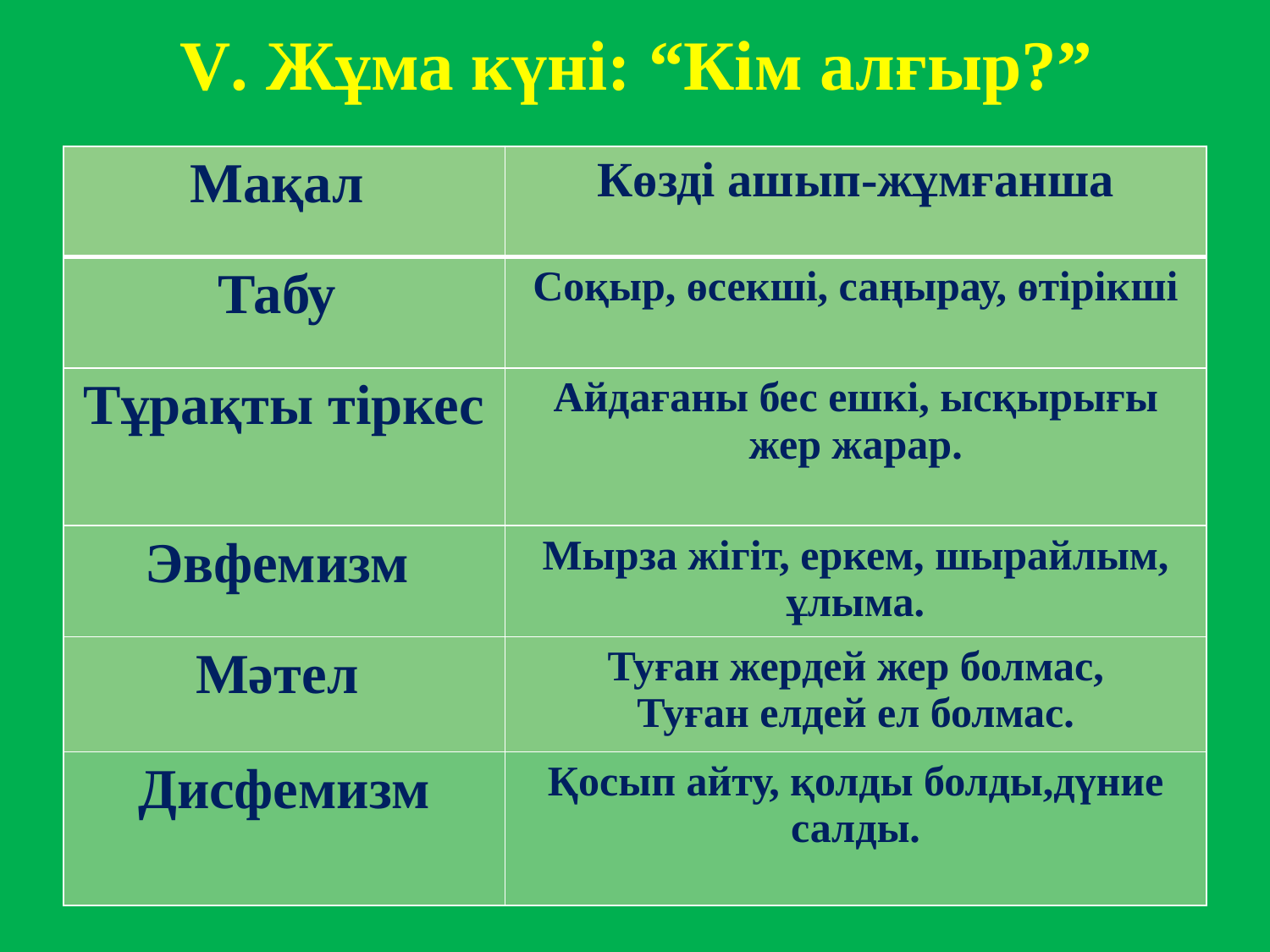

# V. Жұма күні: “Кім алғыр?”
| Мақал | Көзді ашып-жұмғанша |
| --- | --- |
| Табу | Соқыр, өсекші, саңырау, өтірікші |
| Тұрақты тіркес | Айдағаны бес ешкі, ысқырығы жер жарар. |
| Эвфемизм | Мырза жігіт, еркем, шырайлым, ұлыма. |
| Мәтел | Туған жердей жер болмас, Туған елдей ел болмас. |
| Дисфемизм | Қосып айту, қолды болды,дүние салды. |